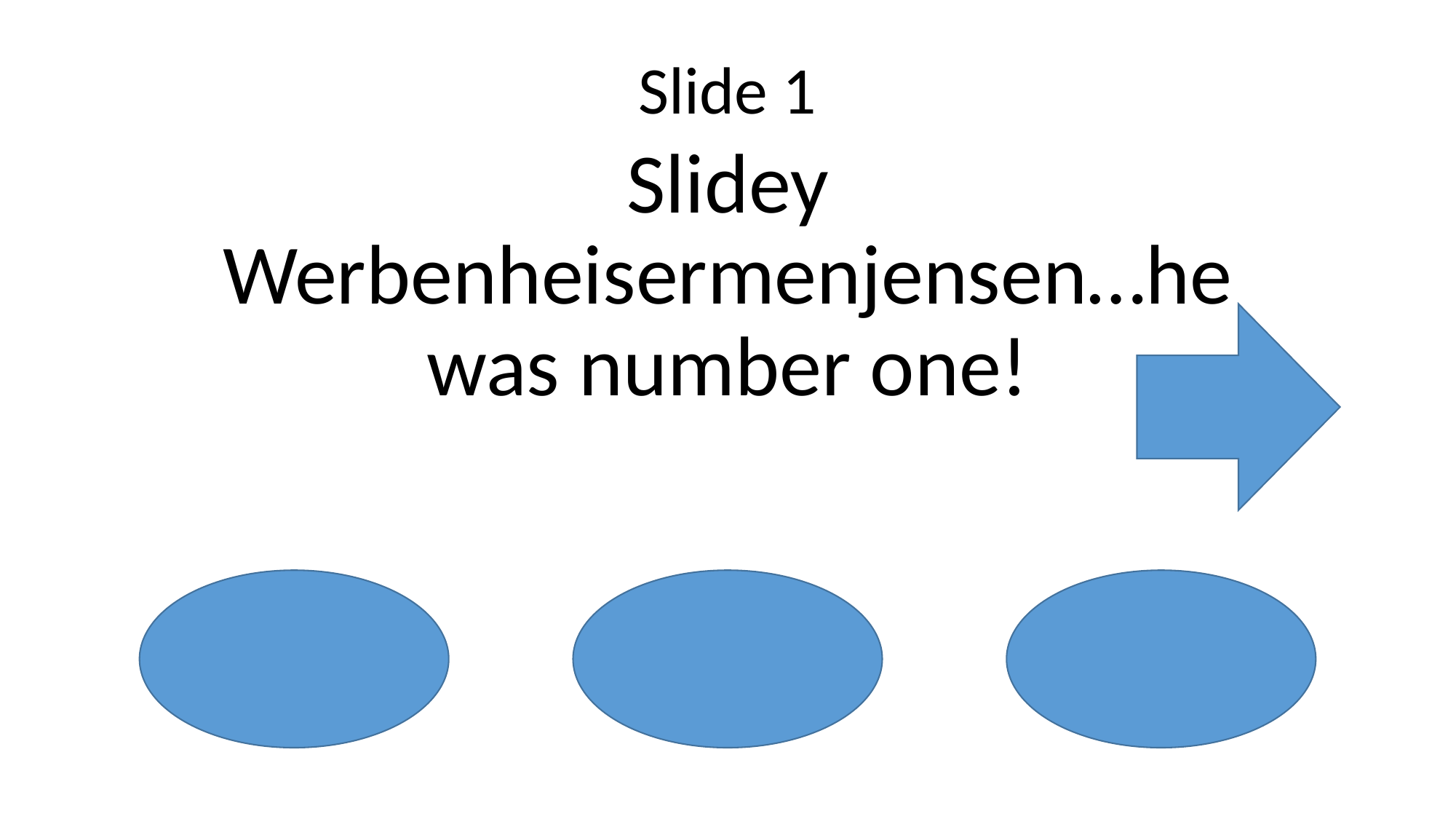

Slide 1
# Slidey Werbenheisermenjensen…he was number one!